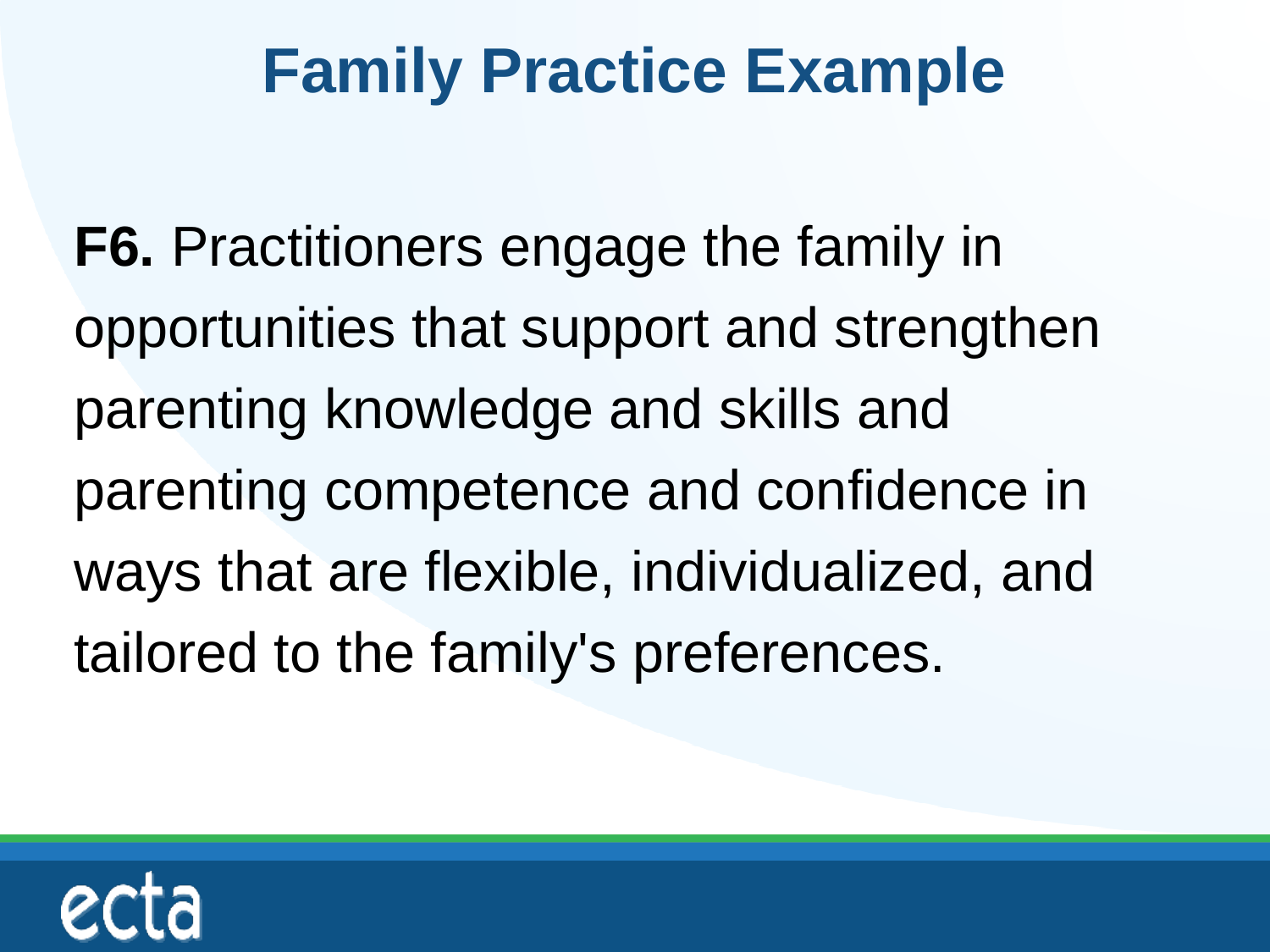

# Family Practice Example
F6. Practitioners engage the family in opportunities that support and strengthen parenting knowledge and skills and parenting competence and confidence in ways that are flexible, individualized, and tailored to the family's preferences.